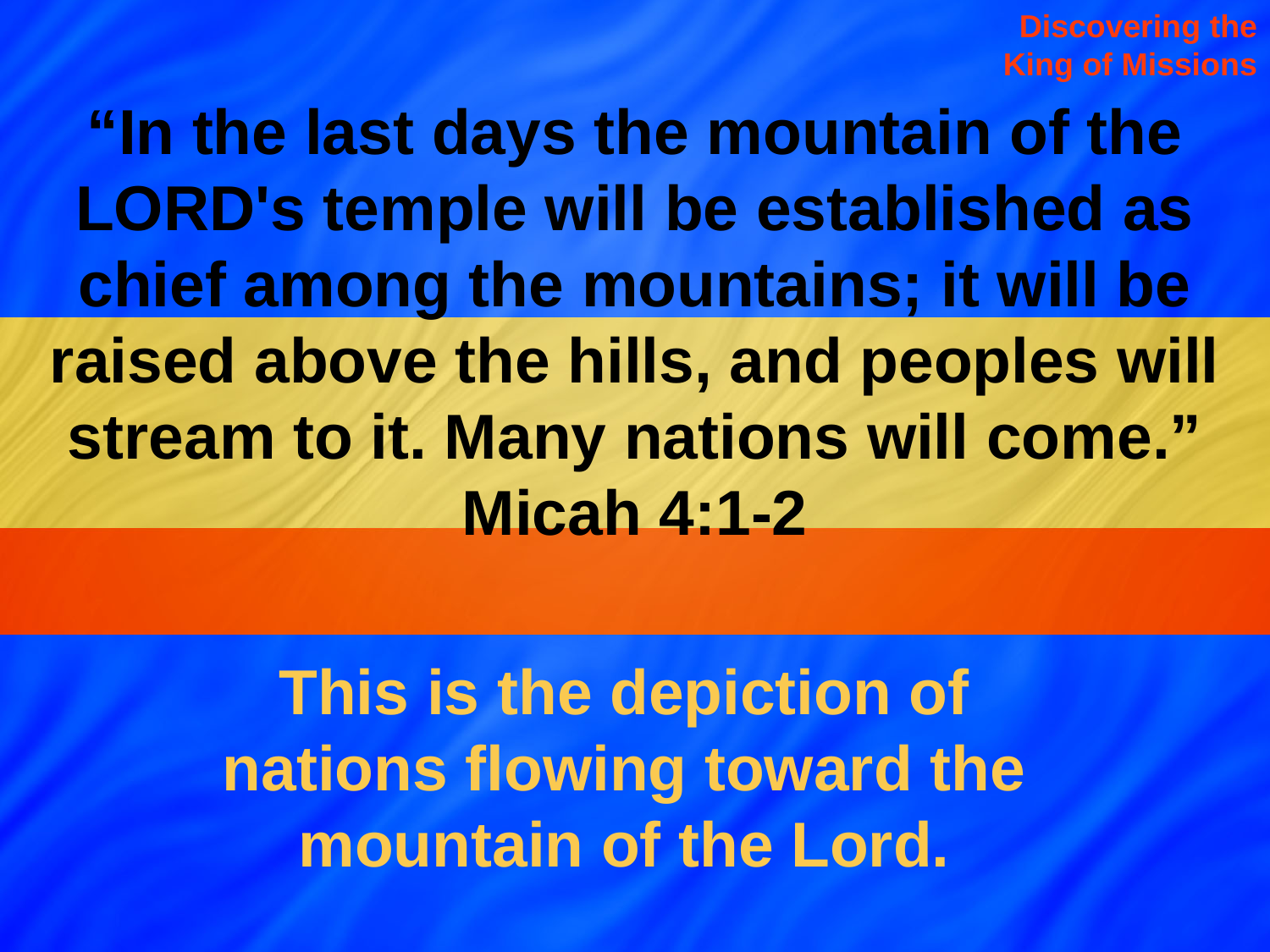

Discovering the King of Missions
“In the last days the mountain of the Lord's temple will be established as chief among the mountains; it will be raised above the hills, and peoples will stream to it. Many nations will come.” Micah 4:1-2
This is the depiction of nations flowing toward the mountain of the Lord.